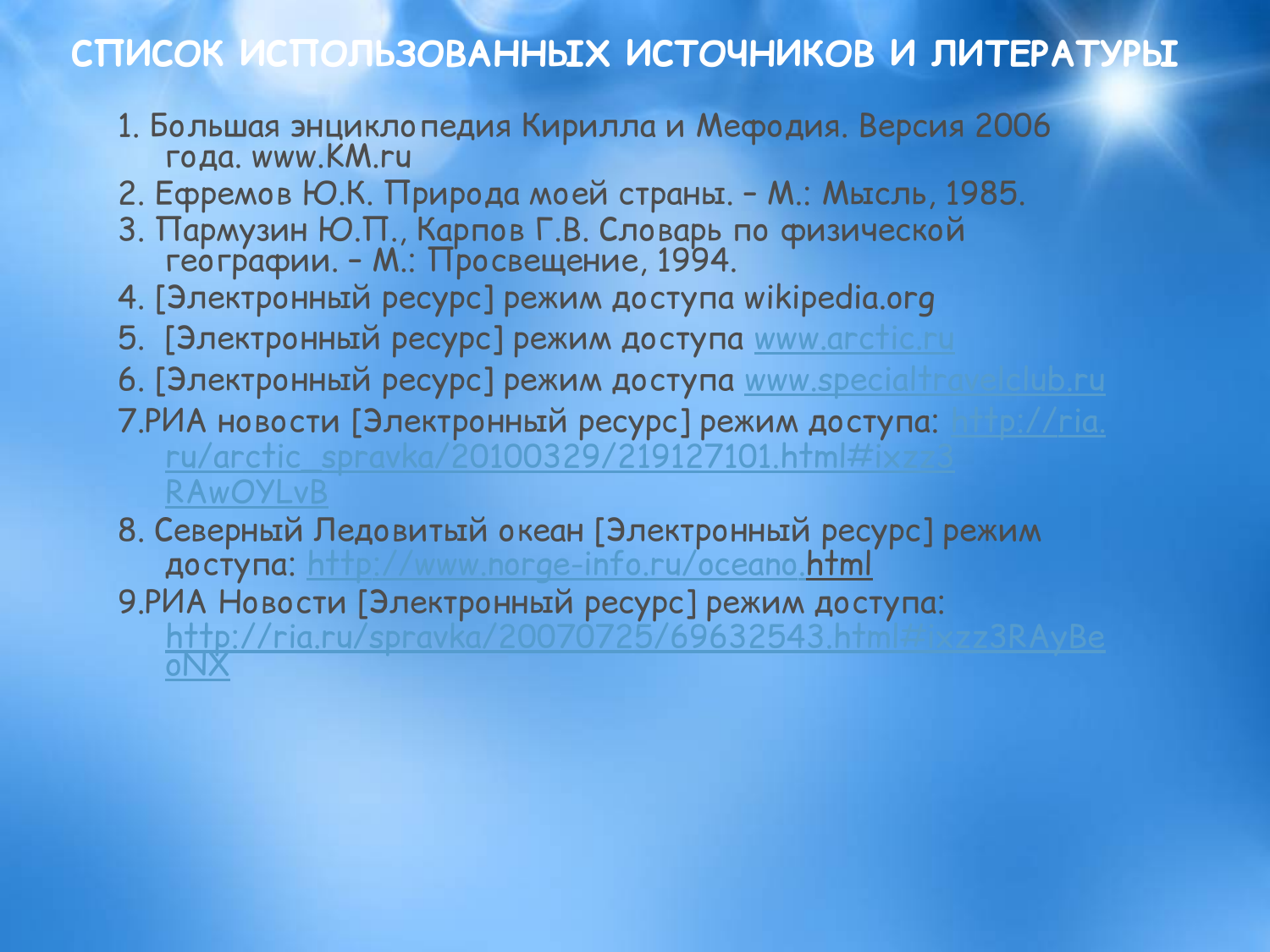

# СПИСОК ИСПОЛЬЗОВАННЫХ ИСТОЧНИКОВ И ЛИТЕРАТУРЫ
1. Большая энциклопедия Кирилла и Мефодия. Версия 2006 года. www.KM.ru
2. Ефремов Ю.К. Природа моей страны. – М.: Мысль, 1985.
3. Пармузин Ю.П., Карпов Г.В. Словарь по физической географии. – М.: Просвещение, 1994.
4. [Электронный ресурс] режим доступа wikipedia.org
5.  [Электронный ресурс] режим доступа www.arctic.ru
6. [Электронный ресурс] режим доступа www.specialtravelclub.ru
7.РИА новости [Электронный ресурс] режим доступа: http://ria.ru/arctic_spravka/20100329/219127101.html#ixzz3RAwOYLvB
8. Северный Ледовитый океан [Электронный ресурс] режим доступа: http://www.norge-info.ru/oceano.html
9.РИА Новости [Электронный ресурс] режим доступа: http://ria.ru/spravka/20070725/69632543.html#ixzz3RAyBeoNX